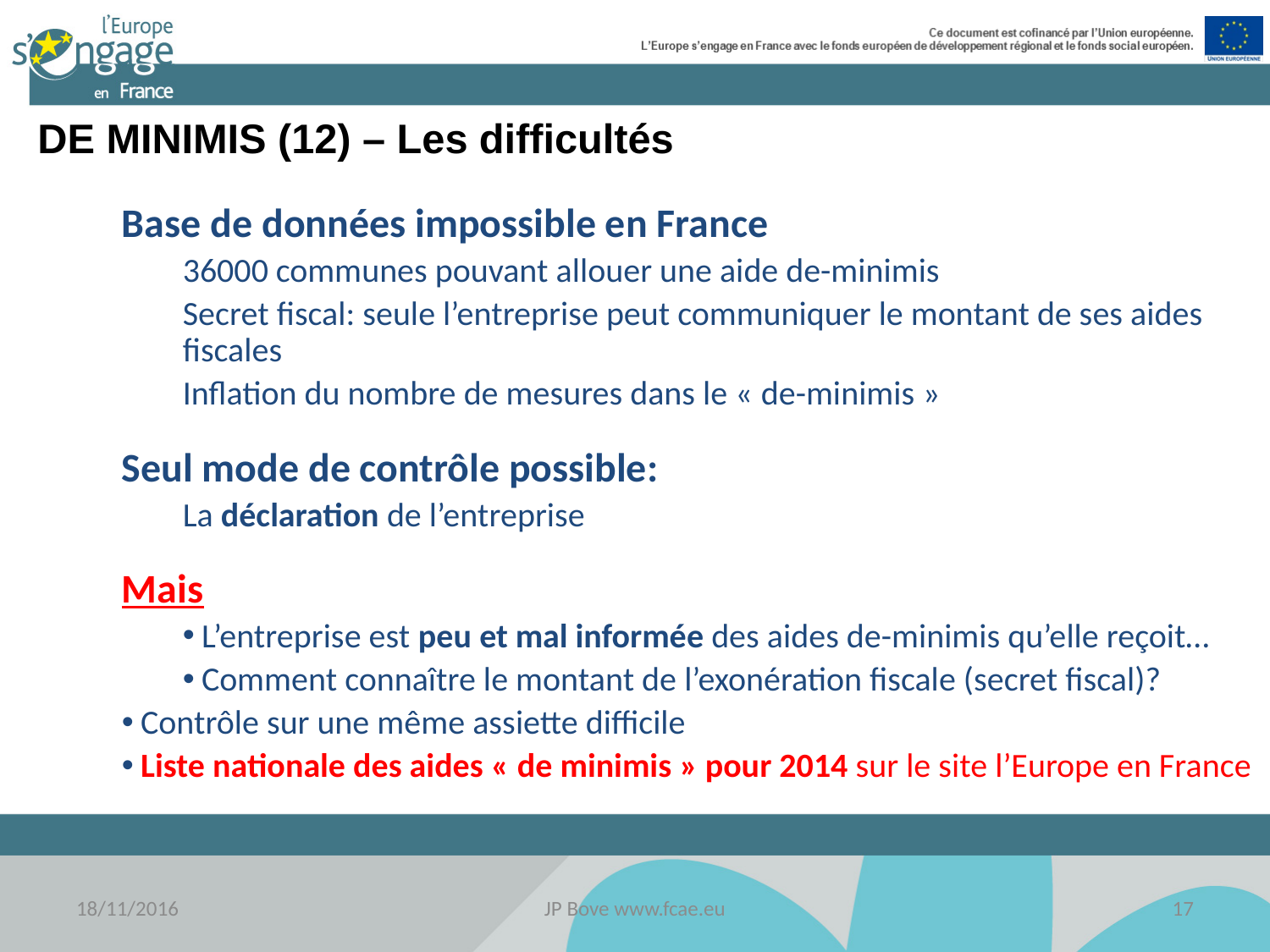

DE MINIMIS (12) – Les difficultés
Base de données impossible en France
36000 communes pouvant allouer une aide de-minimis
Secret fiscal: seule l’entreprise peut communiquer le montant de ses aides fiscales
Inflation du nombre de mesures dans le « de-minimis »

Seul mode de contrôle possible:
La déclaration de l’entreprise

Mais
 L’entreprise est peu et mal informée des aides de-minimis qu’elle reçoit…
 Comment connaître le montant de l’exonération fiscale (secret fiscal)?
 Contrôle sur une même assiette difficile
 Liste nationale des aides « de minimis » pour 2014 sur le site l’Europe en France
18/11/2016
JP Bove www.fcae.eu
17